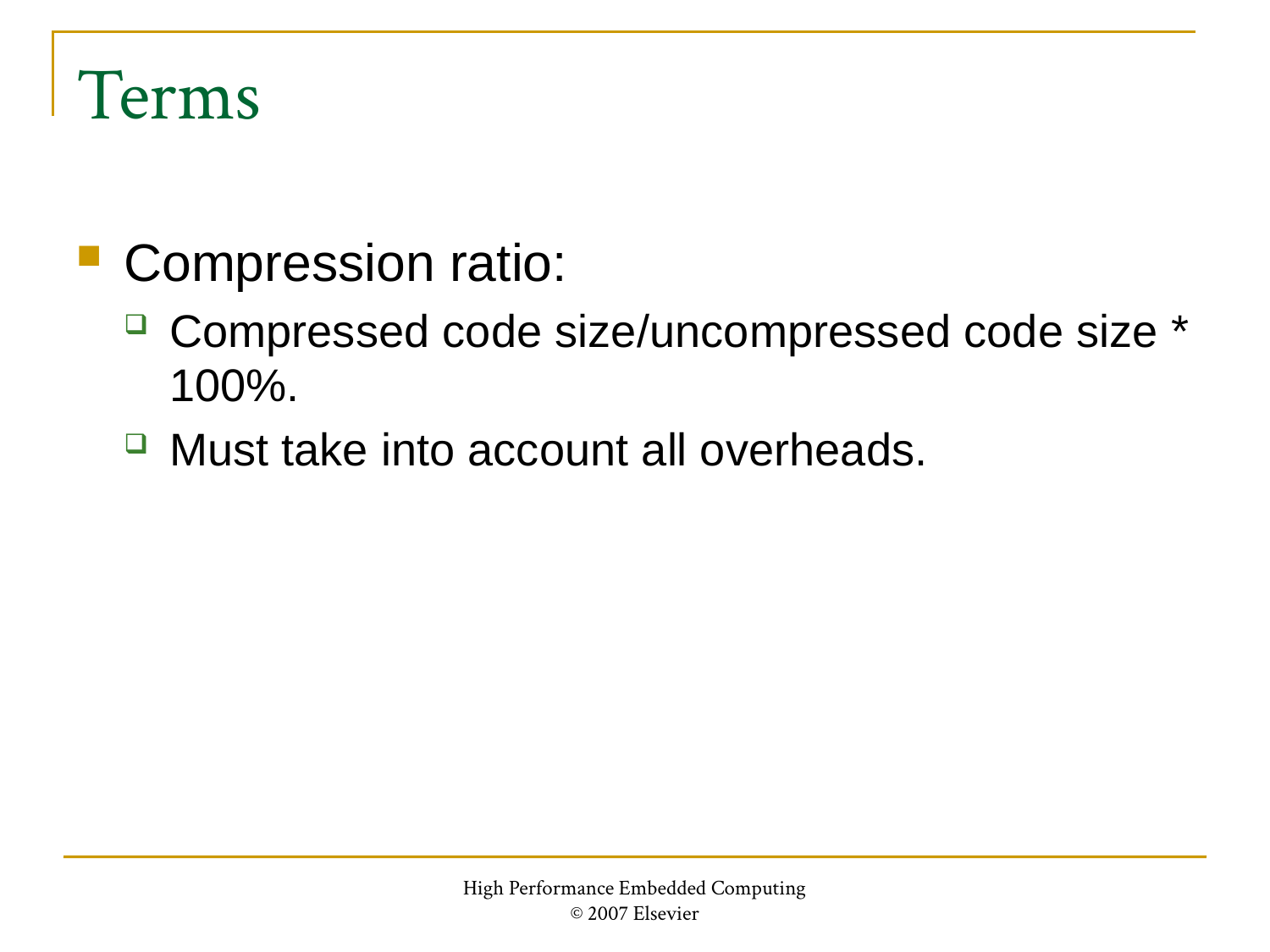

# Terms
Compression ratio:
Compressed code size/uncompressed code size * 100%.
Must take into account all overheads.
High Performance Embedded Computing
© 2007 Elsevier